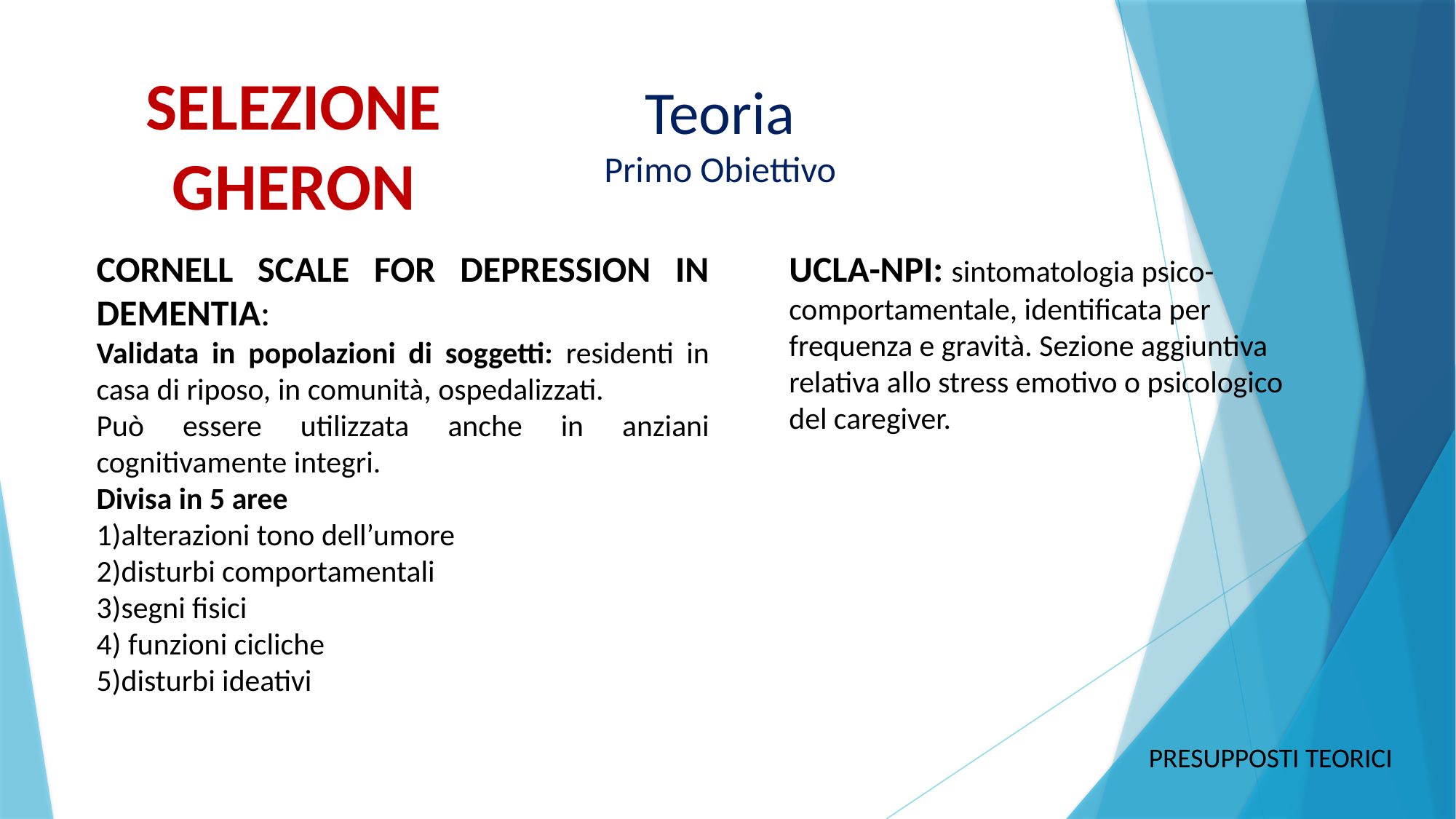

SELEZIONE GHERON
# Teoria Primo Obiettivo
CORNELL SCALE FOR DEPRESSION IN DEMENTIA:
Validata in popolazioni di soggetti: residenti in casa di riposo, in comunità, ospedalizzati.
Può essere utilizzata anche in anziani cognitivamente integri.
Divisa in 5 aree
1)alterazioni tono dell’umore
2)disturbi comportamentali
3)segni fisici
4) funzioni cicliche
5)disturbi ideativi

UCLA-NPI: sintomatologia psico-comportamentale, identificata per frequenza e gravità. Sezione aggiuntiva relativa allo stress emotivo o psicologico del caregiver.
PRESUPPOSTI TEORICI